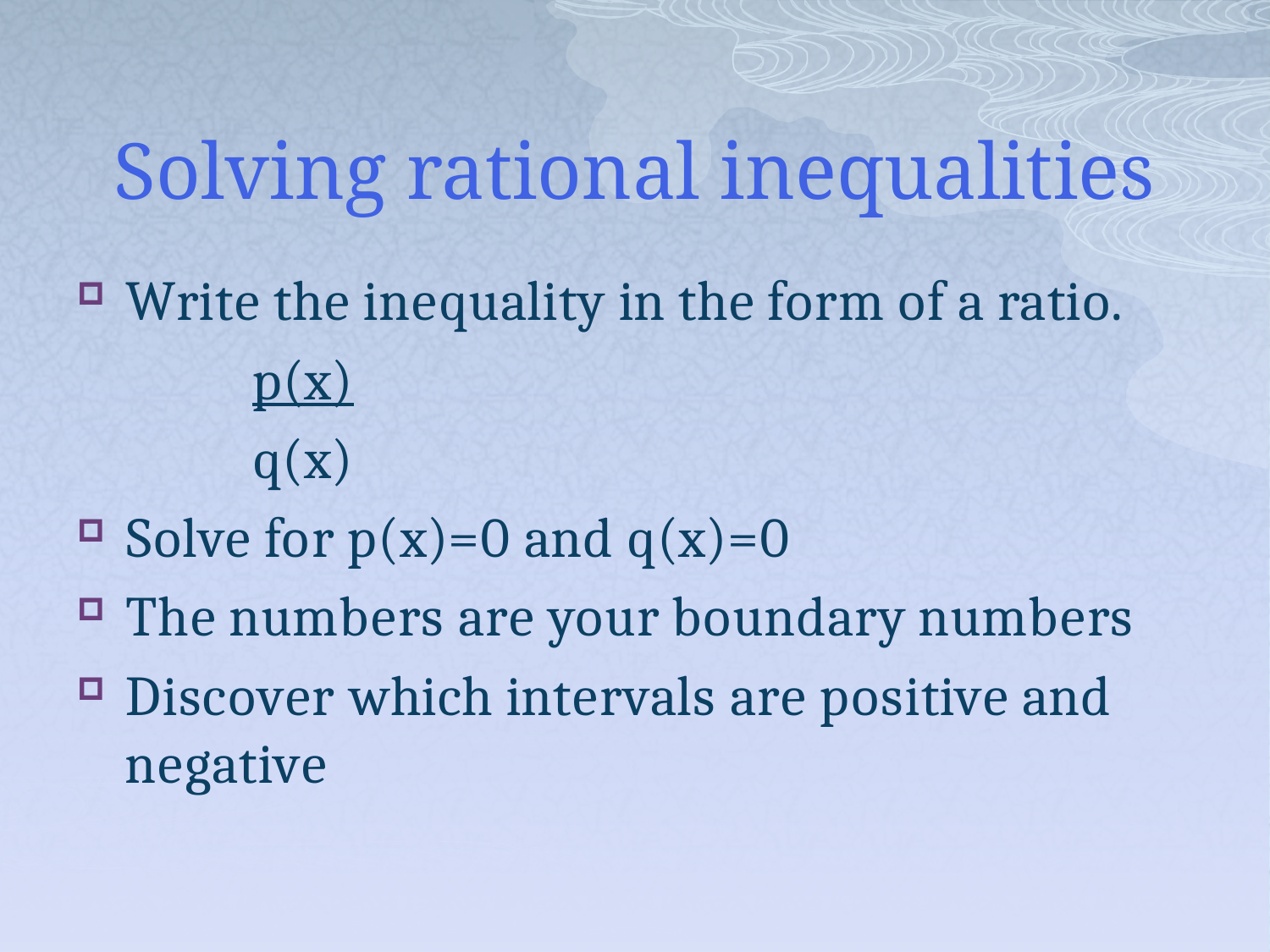

# Solving rational inequalities
Write the inequality in the form of a ratio.
		p(x)
		q(x)
Solve for p(x)=0 and q(x)=0
The numbers are your boundary numbers
Discover which intervals are positive and negative